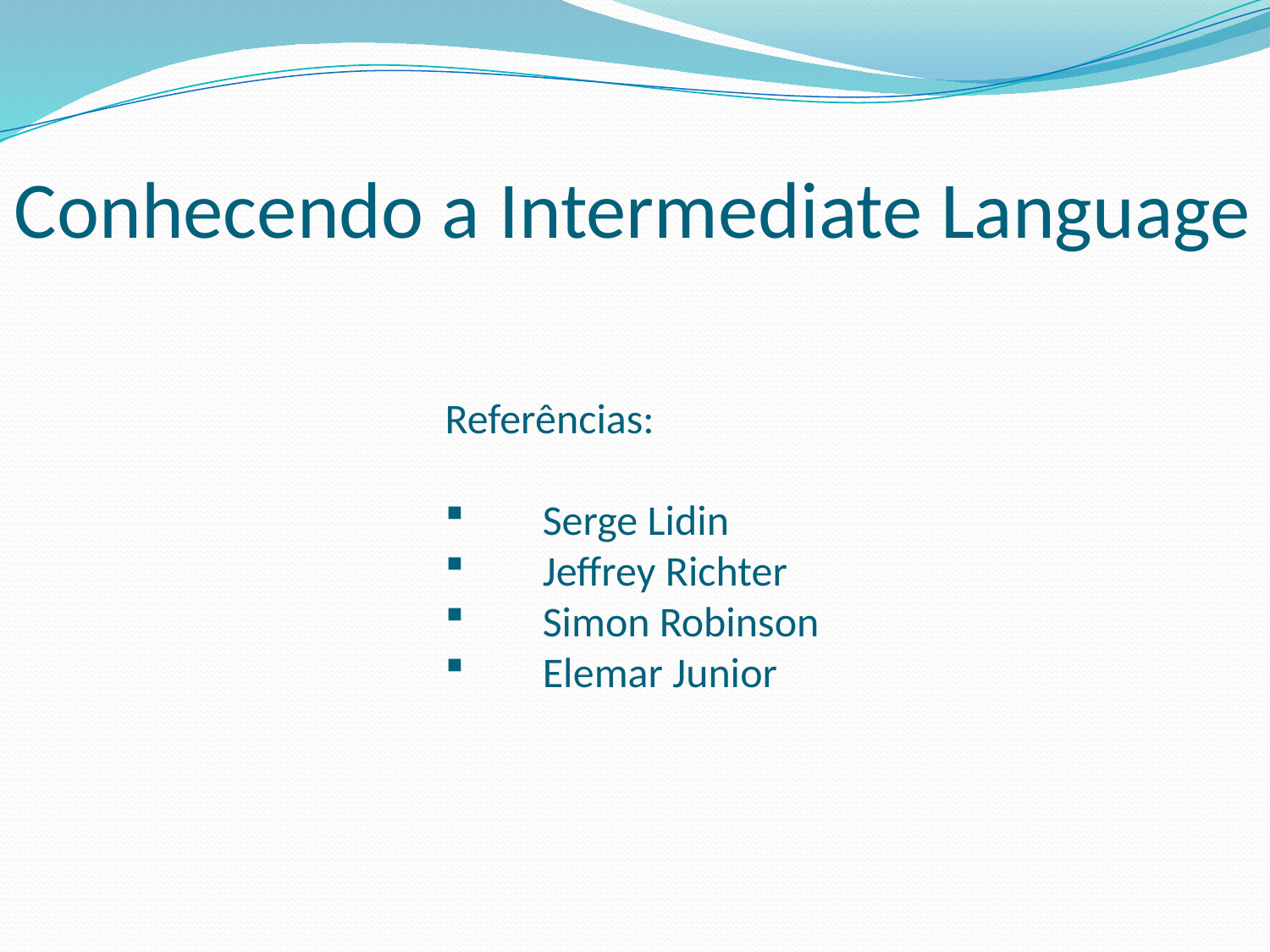

# Conhecendo a Intermediate Language
Referências:

Serge Lidin
Jeffrey Richter
Simon Robinson
Elemar Junior